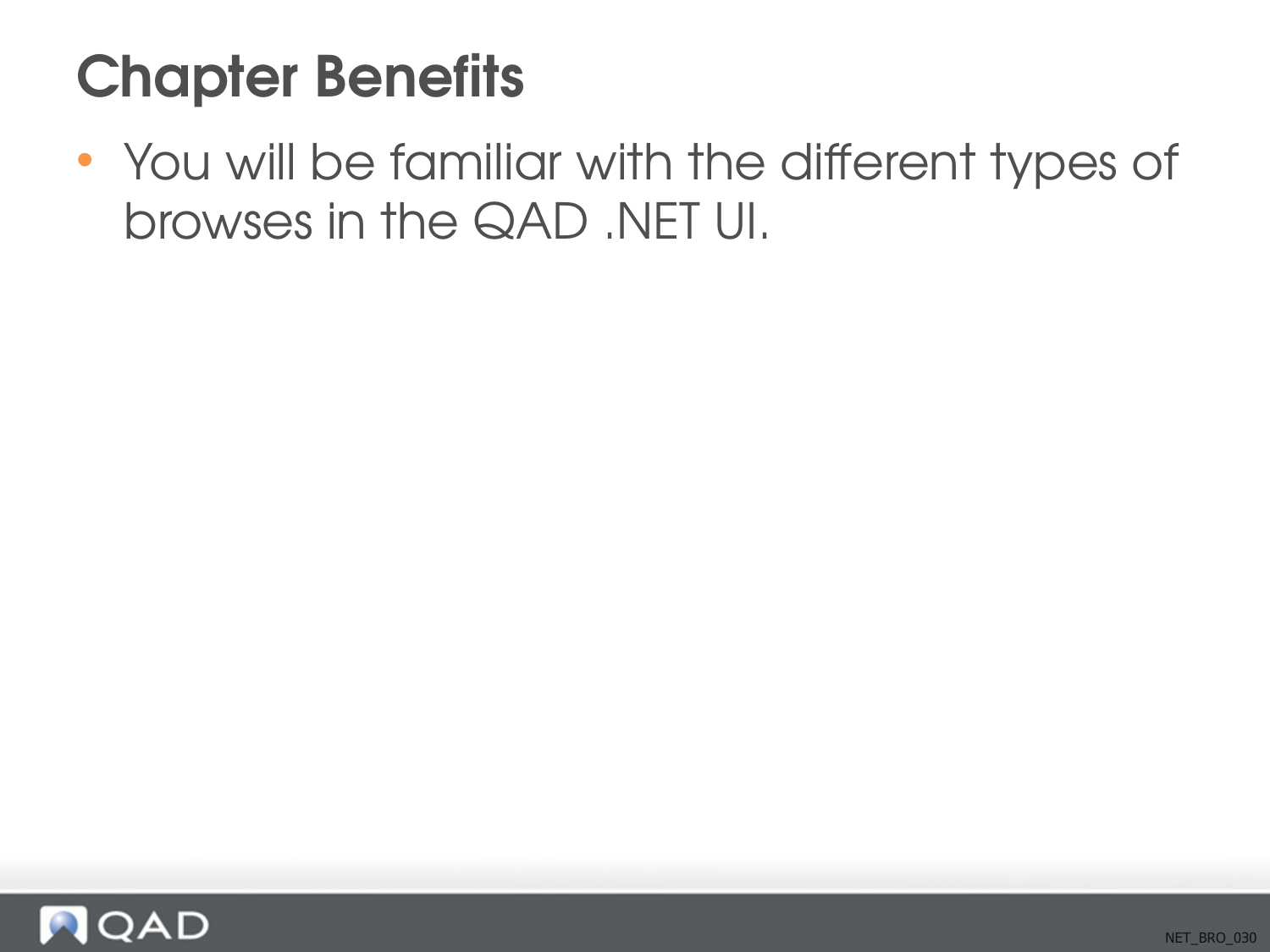

# Chapter Benefits
You will be familiar with the different types of browses in the QAD .NET UI.
NET_BRO_030